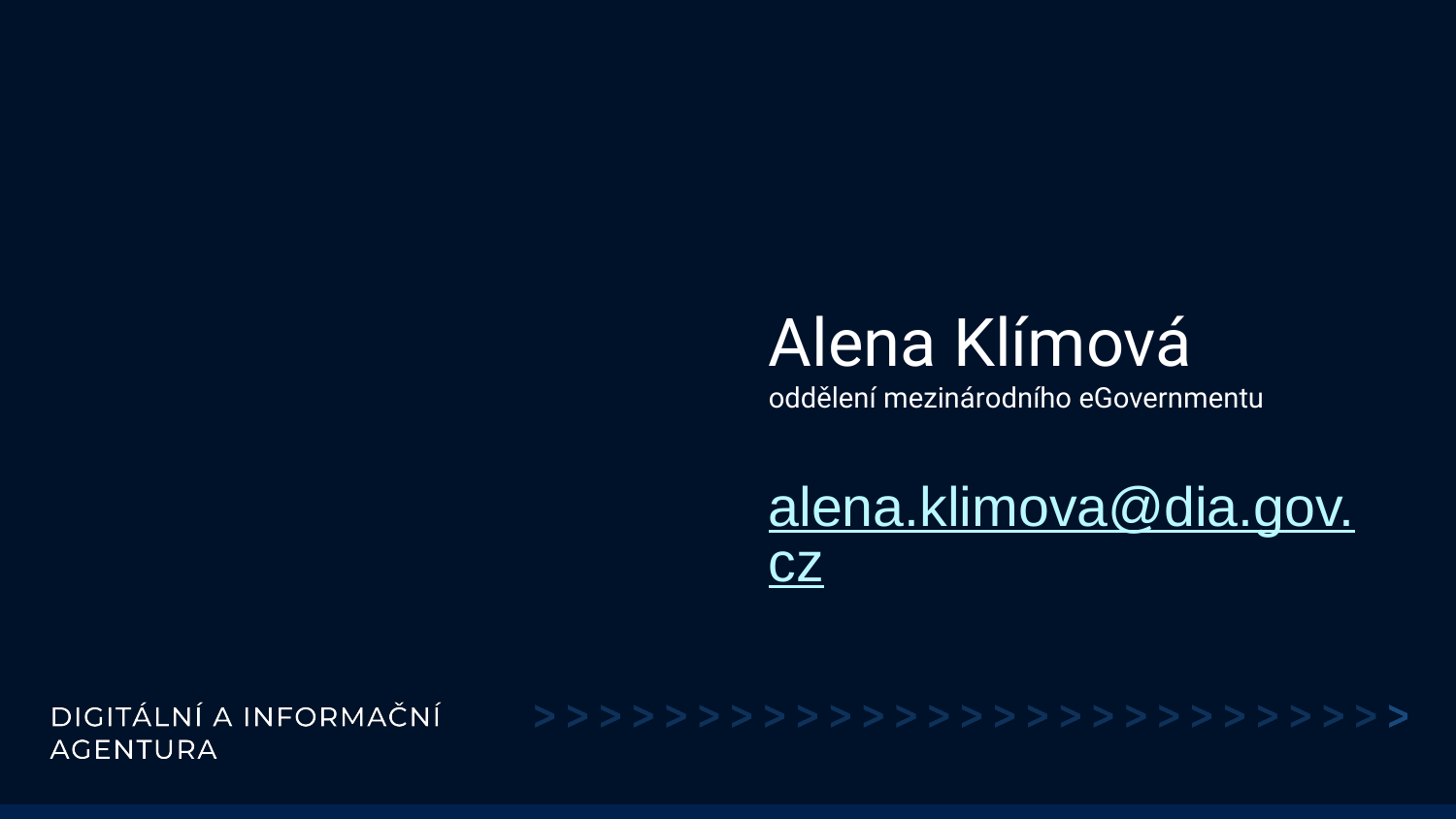

# Alena Klímová oddělení mezinárodního eGovernmentu
alena.klimova@dia.gov.cz